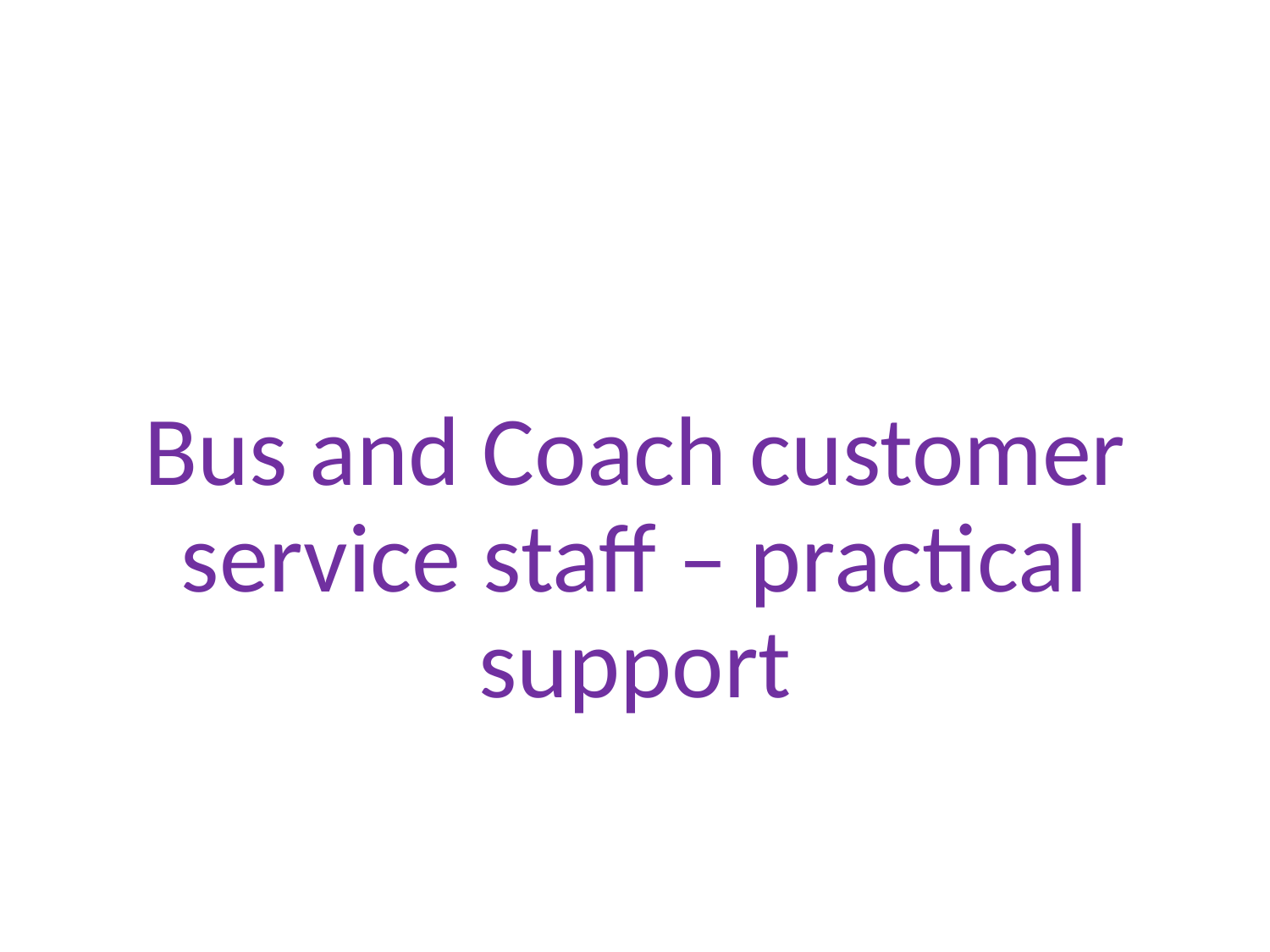

# Bus and Coach customer service staff – practical support